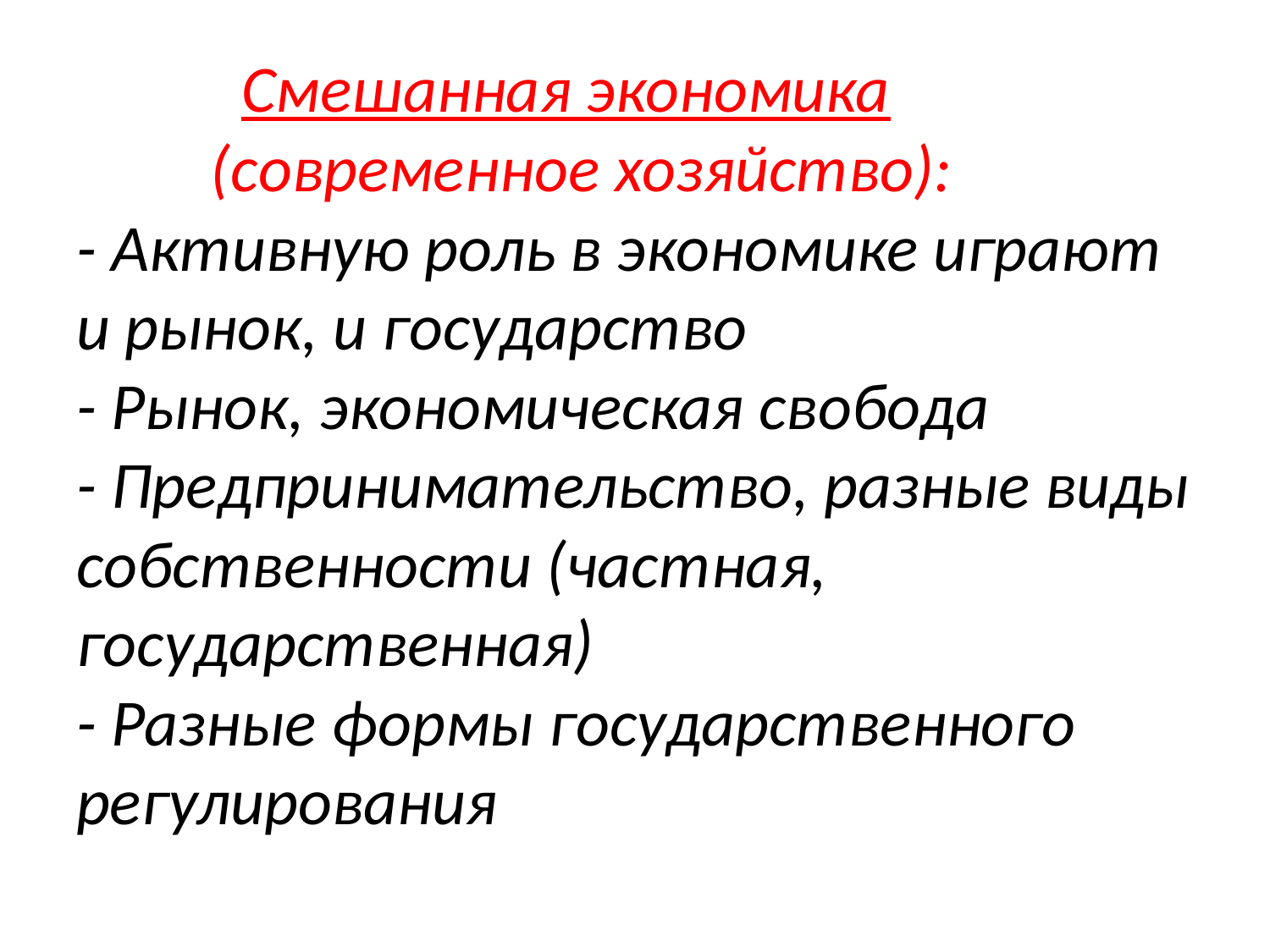

# Смешанная экономика (современное хозяйство): - Активную роль в экономике играют и рынок, и государство - Рынок, экономическая свобода - Предпринимательство, разные виды собственности (частная, государственная) - Разные формы государственного регулирования